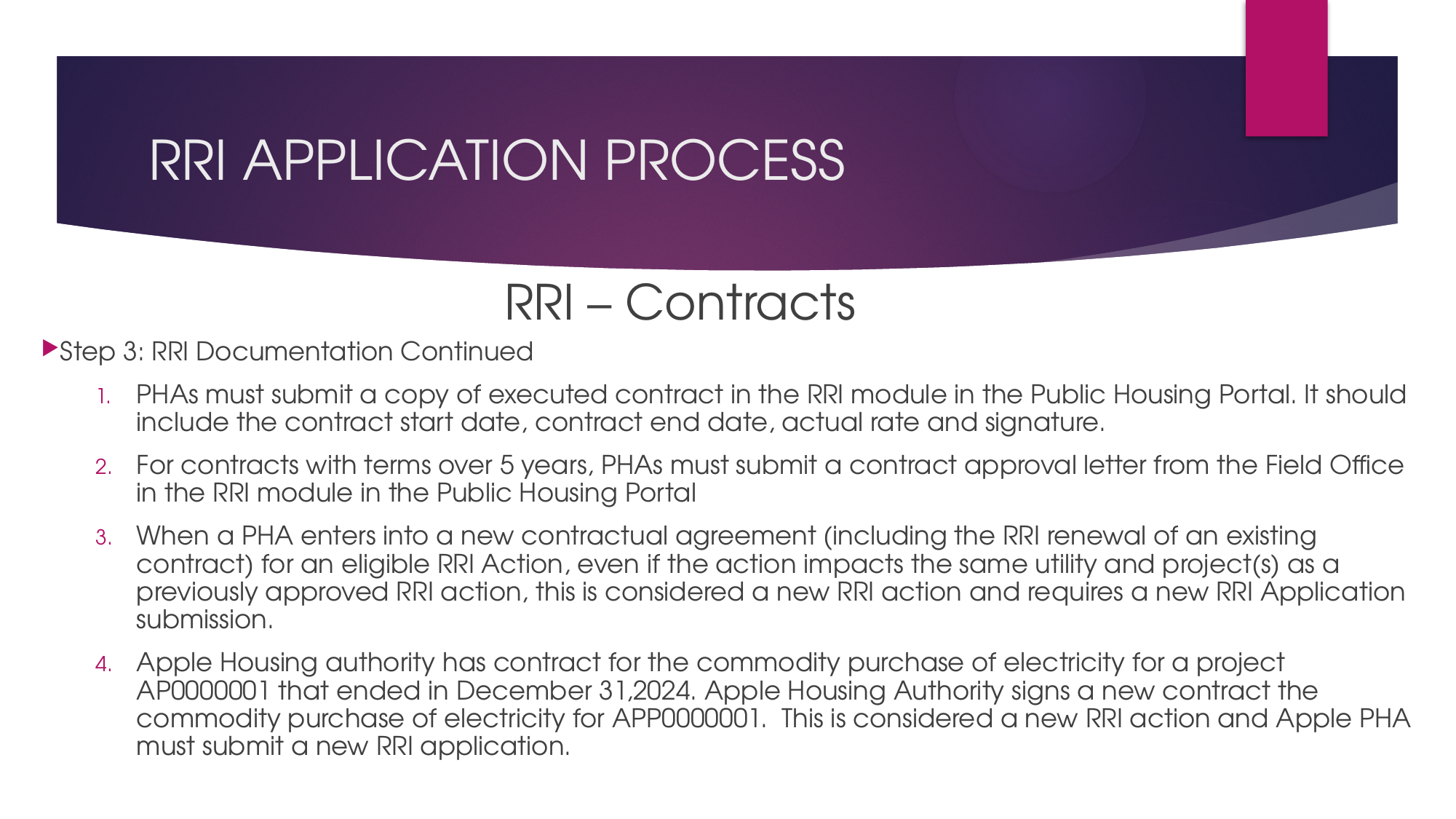

# RRI APPLICATION PROCESS
RRI – Contracts
Step 3: RRI Documentation Continued
PHAs must submit a copy of executed contract in the RRI module in the Public Housing Portal. It should include the contract start date, contract end date, actual rate and signature.
For contracts with terms over 5 years, PHAs must submit a contract approval letter from the Field Office in the RRI module in the Public Housing Portal
When a PHA enters into a new contractual agreement (including the RRI renewal of an existing contract) for an eligible RRI Action, even if the action impacts the same utility and project(s) as a previously approved RRI action, this is considered a new RRI action and requires a new RRI Application submission.
Apple Housing authority has contract for the commodity purchase of electricity for a project AP0000001 that ended in December 31,2024. Apple Housing Authority signs a new contract the commodity purchase of electricity for APP0000001.  This is considered a new RRI action and Apple PHA must submit a new RRI application.